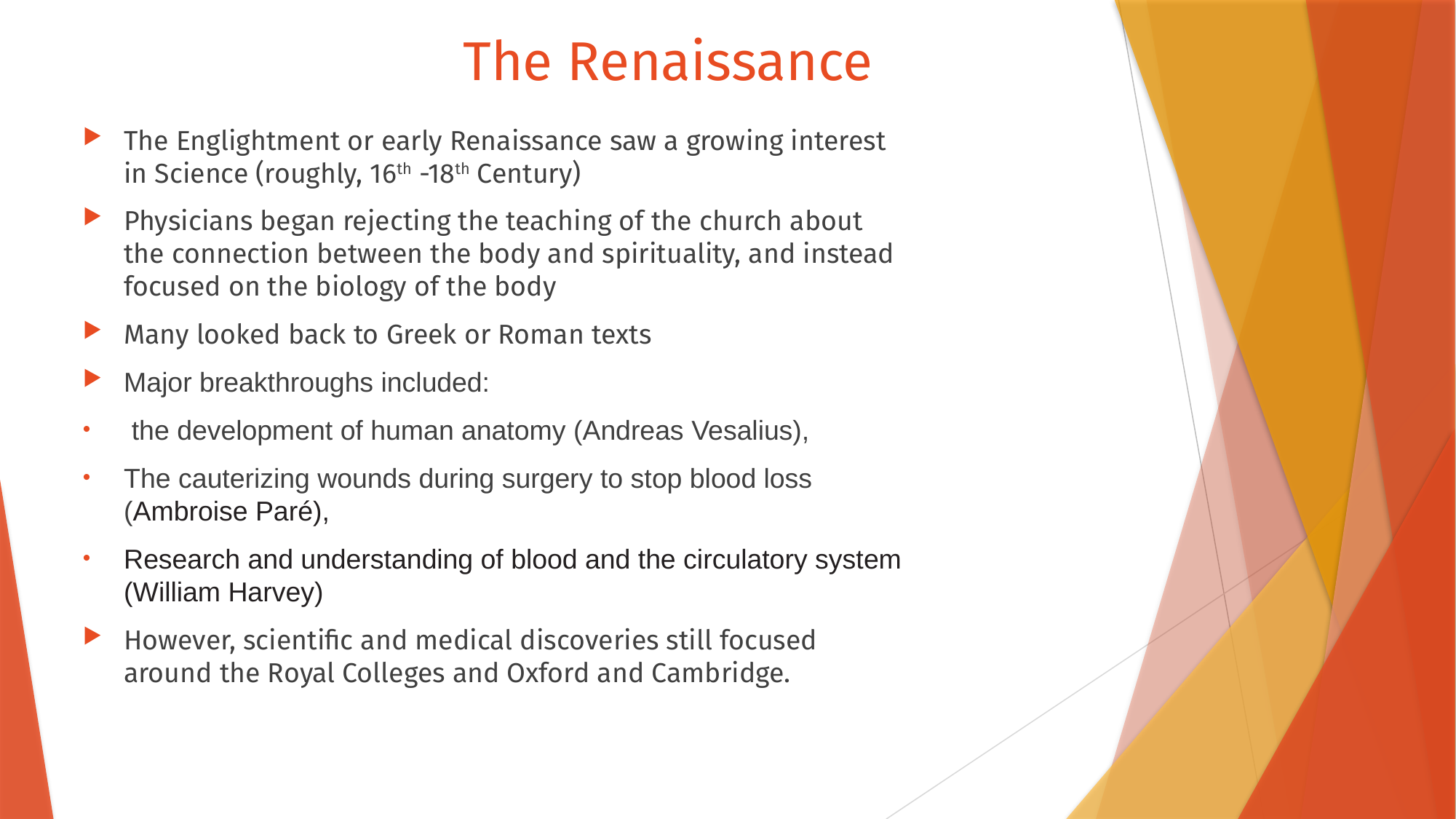

# The Renaissance
The Englightment or early Renaissance saw a growing interest in Science (roughly, 16th -18th Century)
Physicians began rejecting the teaching of the church about the connection between the body and spirituality, and instead focused on the biology of the body
Many looked back to Greek or Roman texts
Major breakthroughs included:
 the development of human anatomy (Andreas Vesalius),
The cauterizing wounds during surgery to stop blood loss (Ambroise Paré),
Research and understanding of blood and the circulatory system (William Harvey)
However, scientific and medical discoveries still focused around the Royal Colleges and Oxford and Cambridge.